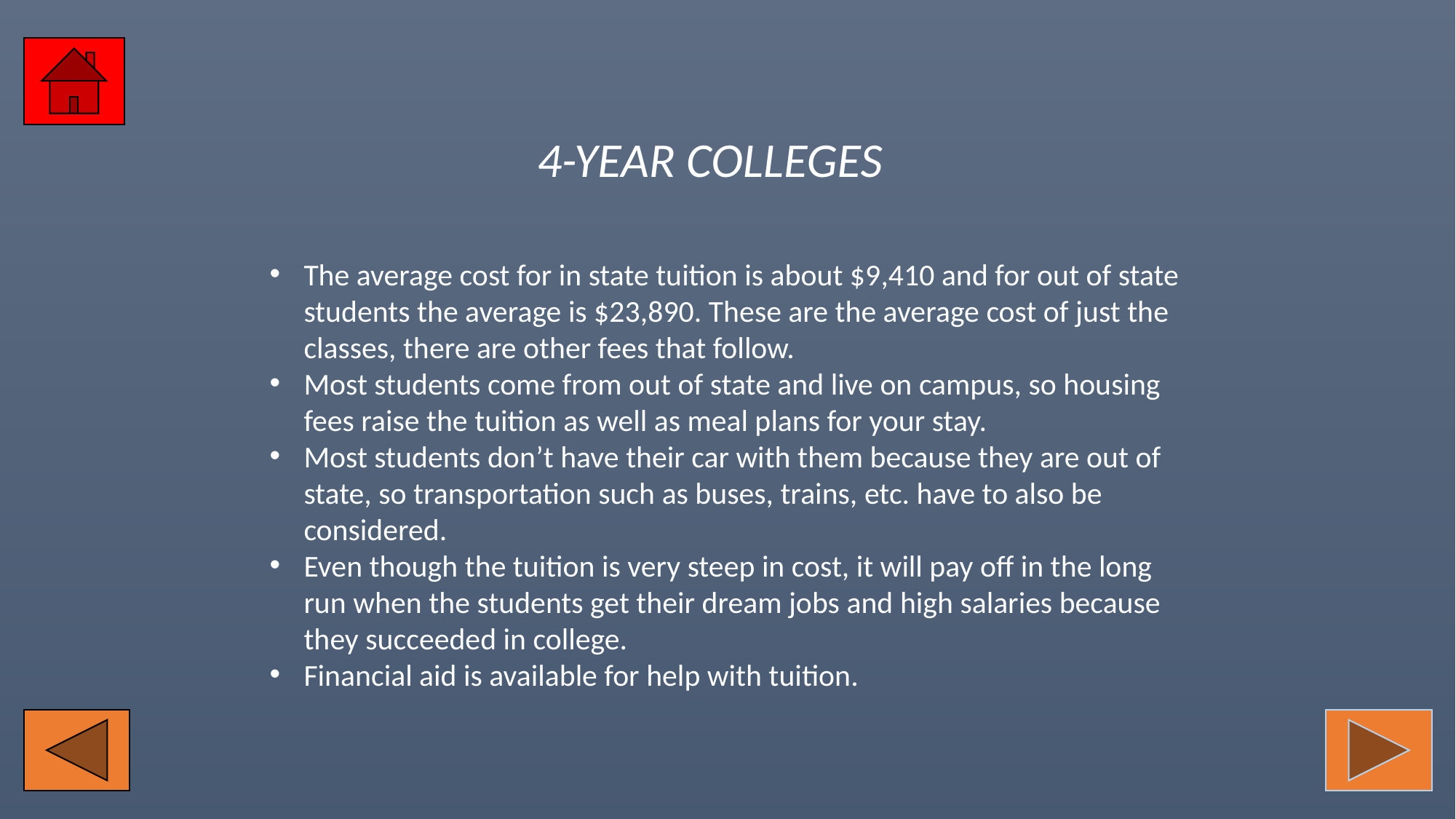

4-YEAR COLLEGES
The average cost for in state tuition is about $9,410 and for out of state students the average is $23,890. These are the average cost of just the classes, there are other fees that follow.
Most students come from out of state and live on campus, so housing fees raise the tuition as well as meal plans for your stay.
Most students don’t have their car with them because they are out of state, so transportation such as buses, trains, etc. have to also be considered.
Even though the tuition is very steep in cost, it will pay off in the long run when the students get their dream jobs and high salaries because they succeeded in college.
Financial aid is available for help with tuition.